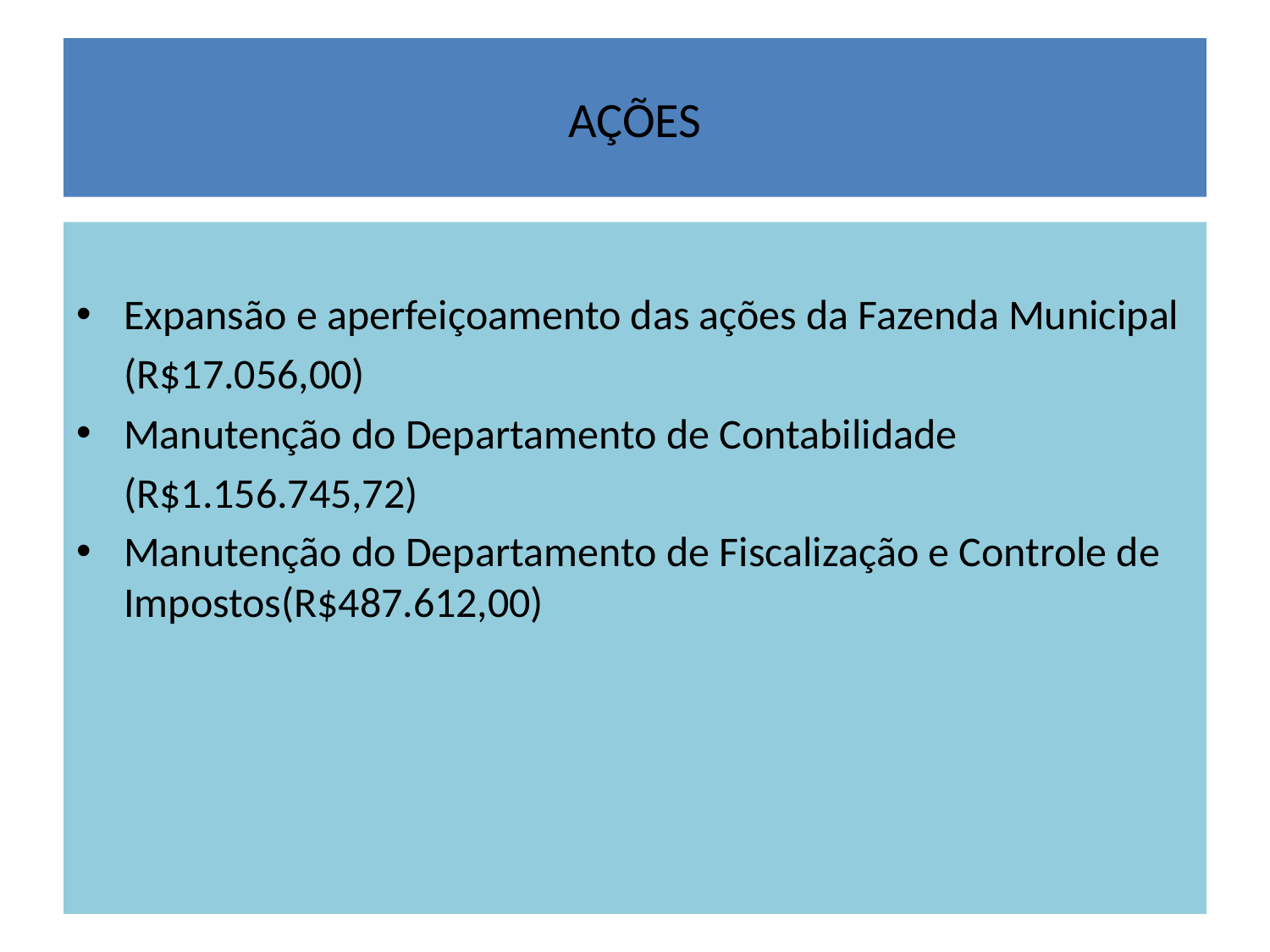

# AÇÕES

Expansão e aperfeiçoamento das ações da Fazenda Municipal
     (R$17.056,00)
Manutenção do Departamento de Contabilidade
     (R$1.156.745,72)
Manutenção do Departamento de Fiscalização e Controle de Impostos(R$487.612,00)